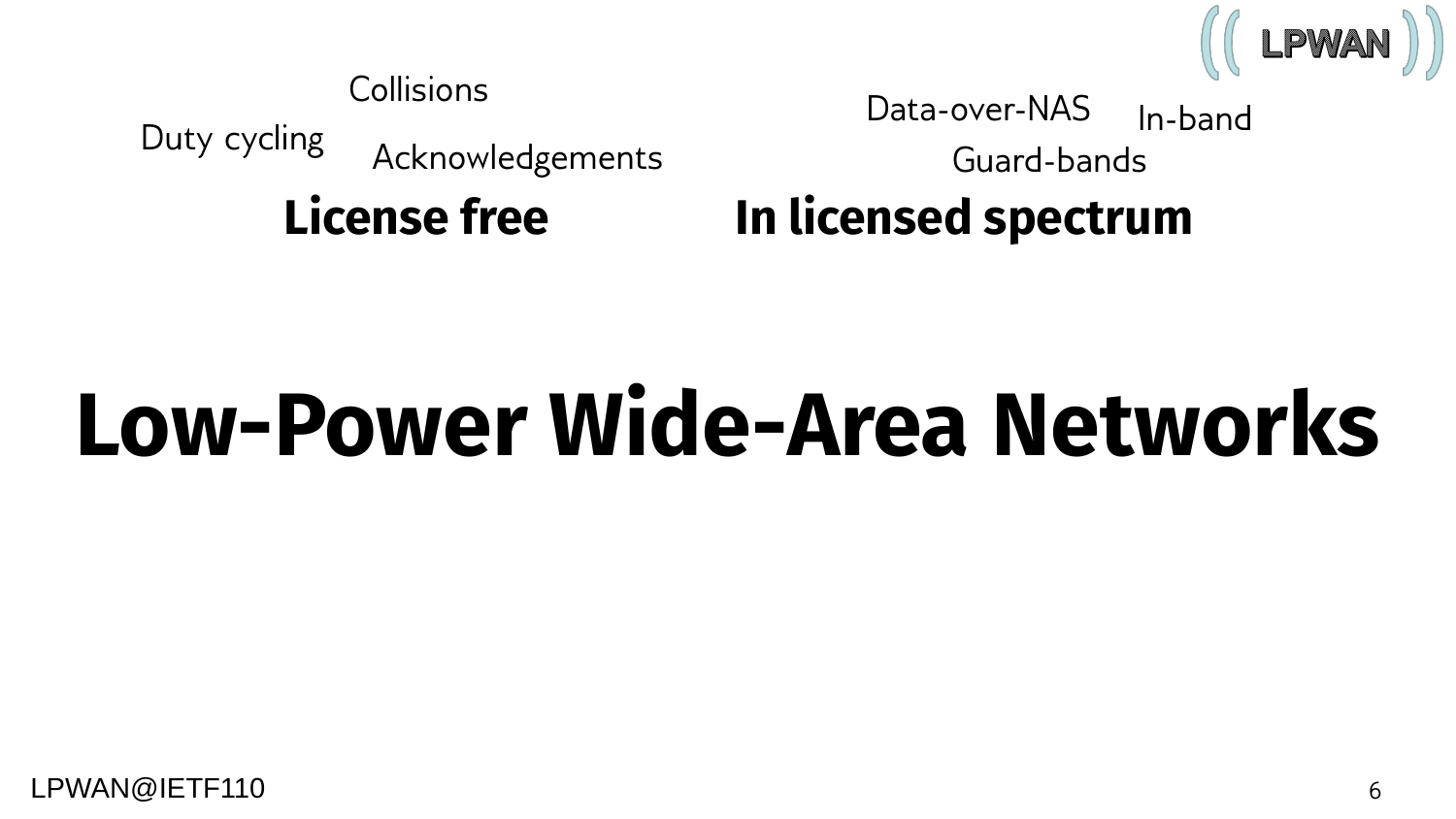

Collisions
Data-over-NAS
In-band
Duty cycling
Acknowledgements
Guard-bands
License free
In licensed spectrum
Low-Power Wide-Area Networks
6